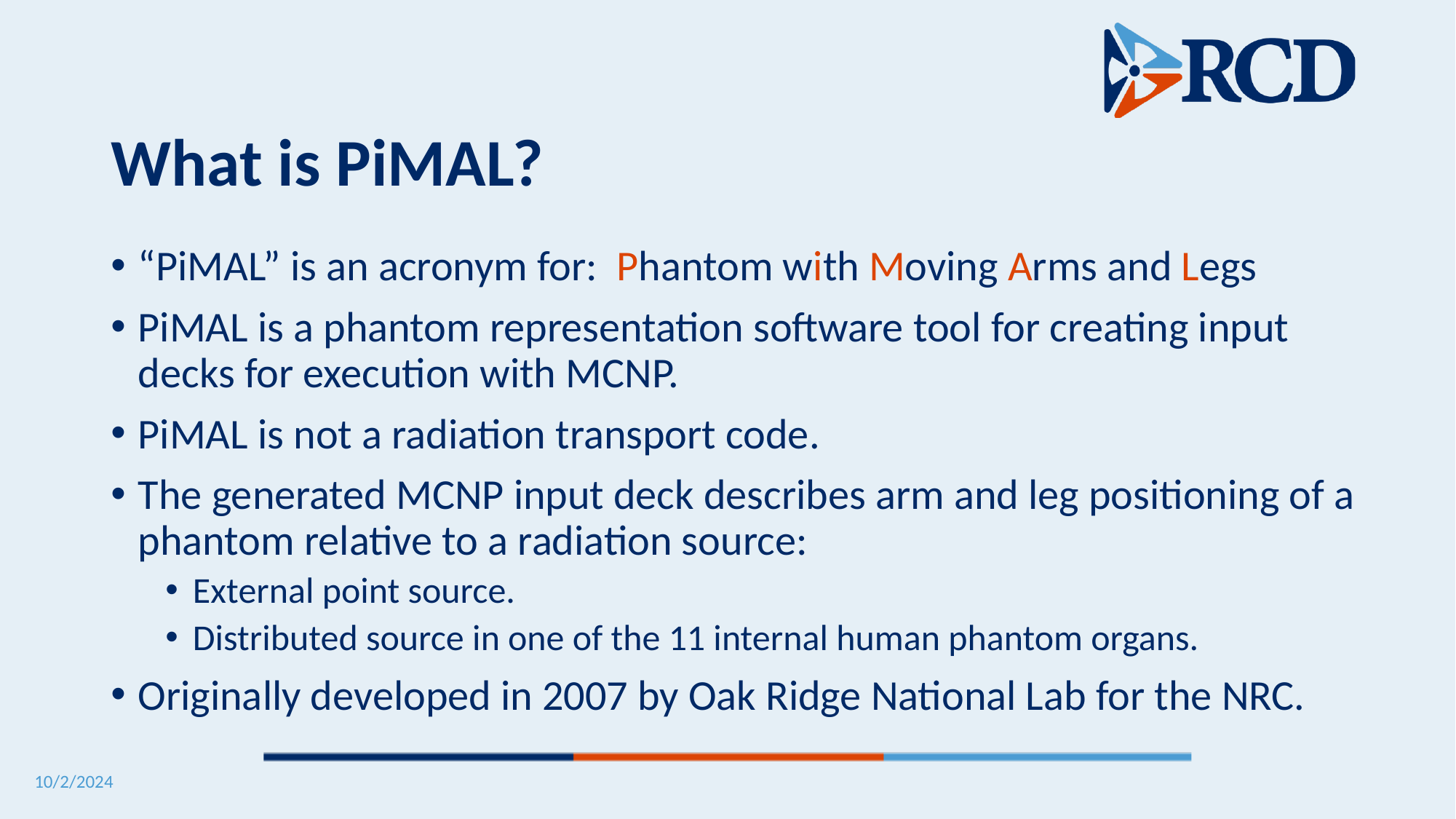

# What is PiMAL?
“PiMAL” is an acronym for:  Phantom with Moving Arms and Legs
PiMAL is a phantom representation software tool for creating input decks for execution with MCNP.
PiMAL is not a radiation transport code.
The generated MCNP input deck describes arm and leg positioning of a phantom relative to a radiation source:
External point source.
Distributed source in one of the 11 internal human phantom organs.
Originally developed in 2007 by Oak Ridge National Lab for the NRC.
10/2/2024